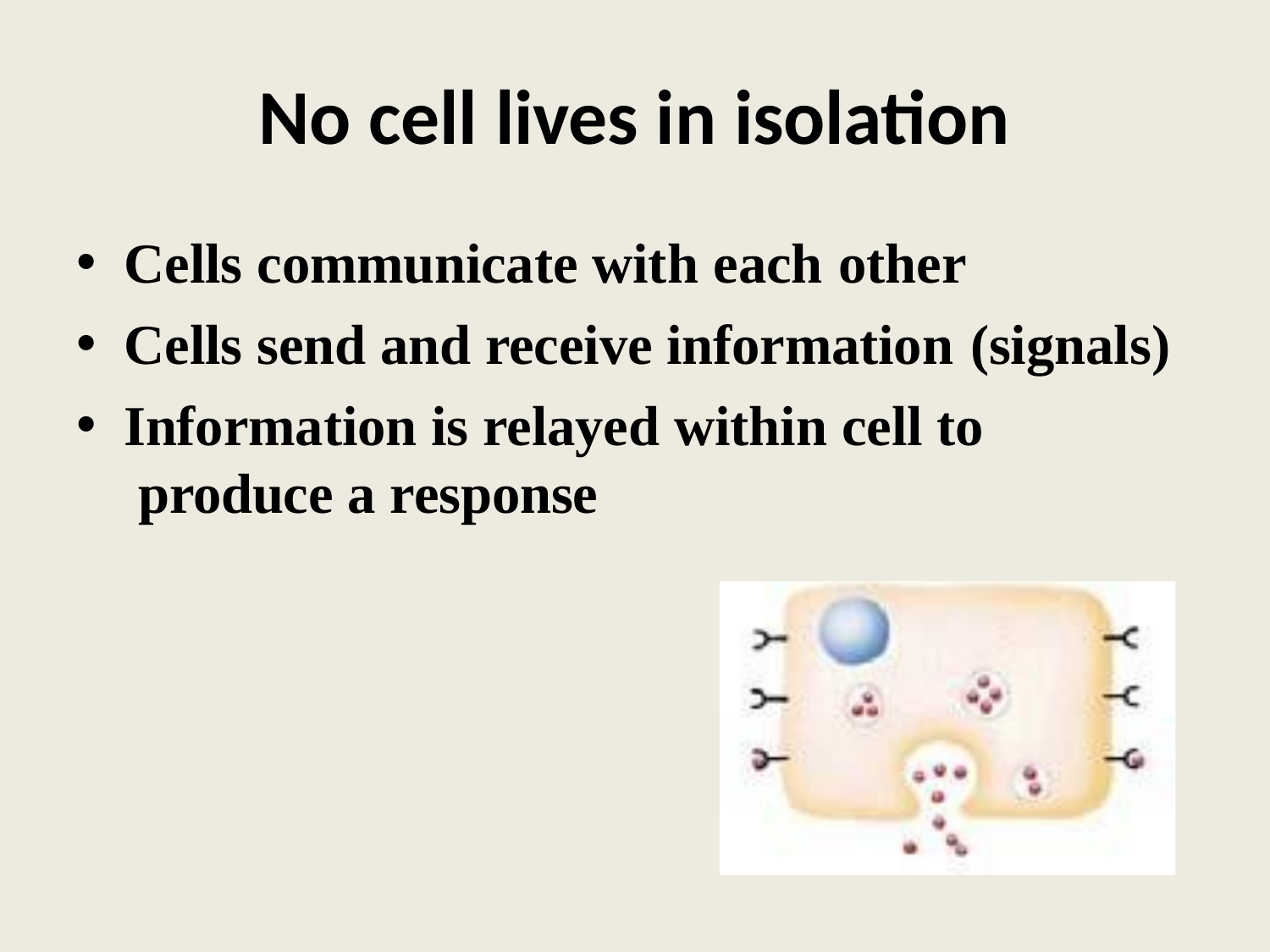

# No cell lives in isolation
Cells communicate with each other
Cells send and receive information (signals)
Information is relayed within cell to  produce a response